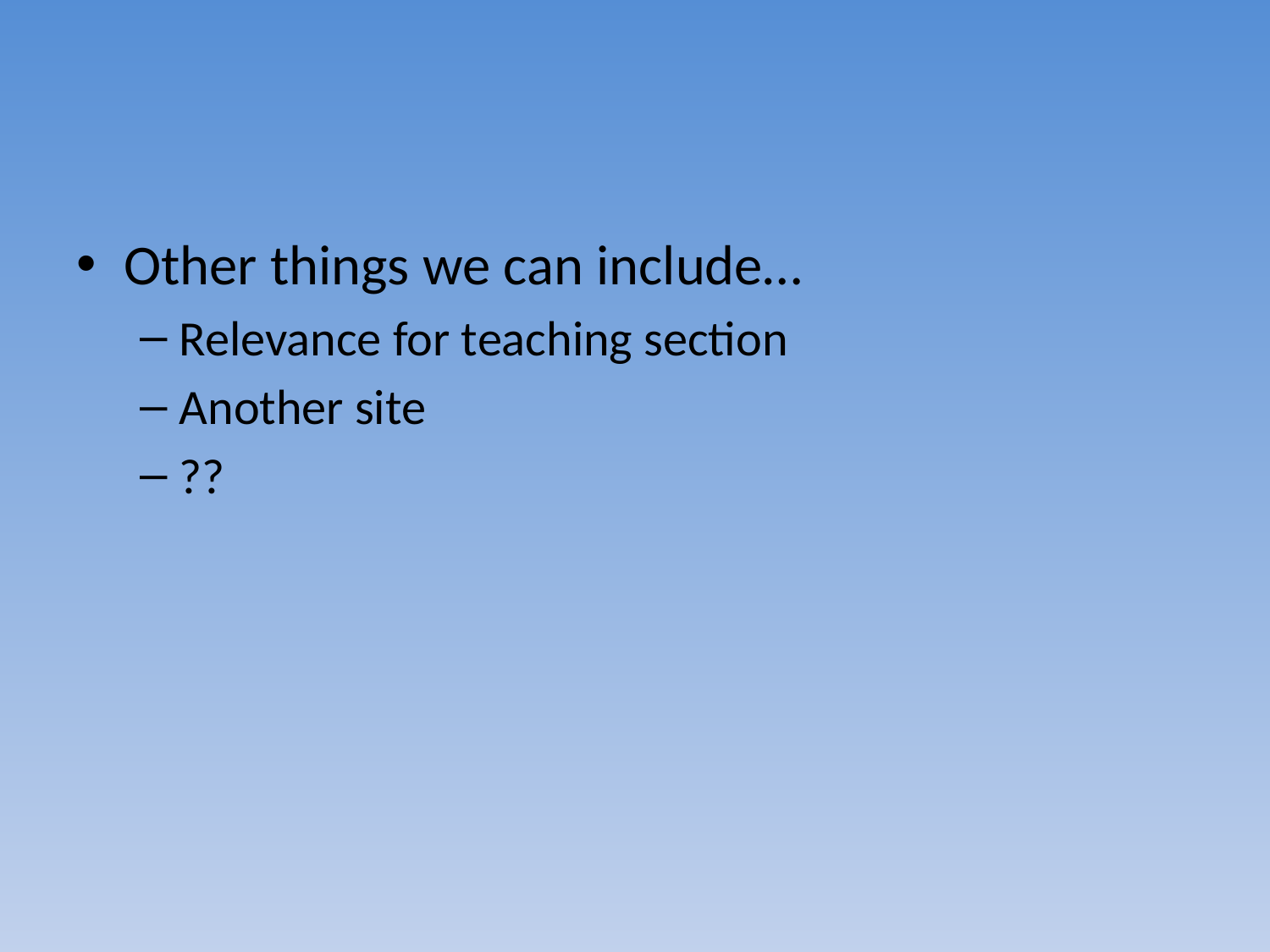

#
Other things we can include…
Relevance for teaching section
Another site
??